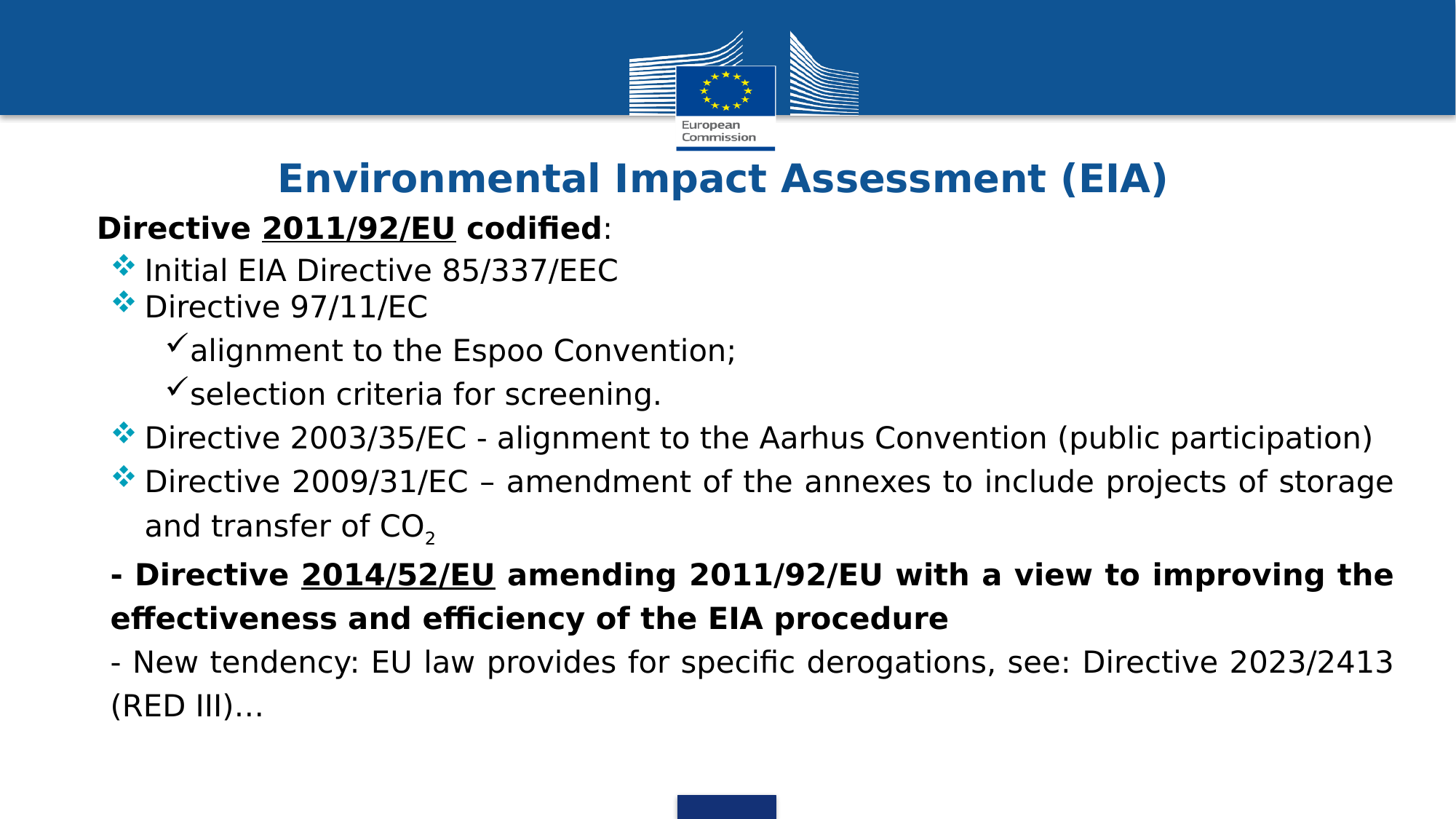

# Environmental Impact Assessment (EIA)
Directive 2011/92/EU codified:
Initial EIA Directive 85/337/EEC
Directive 97/11/EC
alignment to the Espoo Convention;
selection criteria for screening.
Directive 2003/35/EC - alignment to the Aarhus Convention (public participation)
Directive 2009/31/EC – amendment of the annexes to include projects of storage and transfer of CO2
- Directive 2014/52/EU amending 2011/92/EU with a view to improving the effectiveness and efficiency of the EIA procedure
- New tendency: EU law provides for specific derogations, see: Directive 2023/2413 (RED III)…